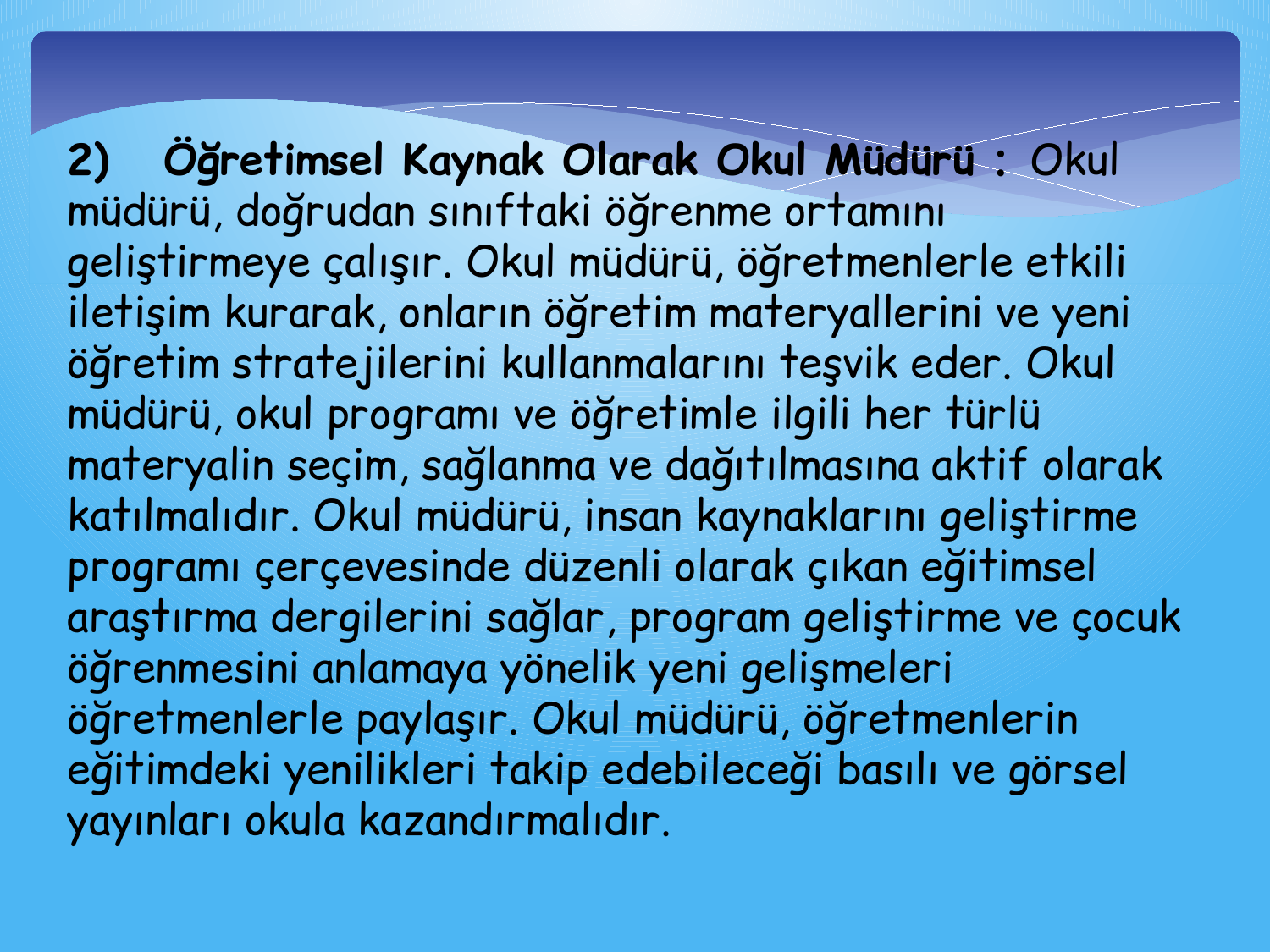

2)   Öğretimsel Kaynak Olarak Okul Müdürü : Okul müdürü, doğrudan sınıftaki öğrenme ortamını geliştirmeye çalışır. Okul müdürü, öğretmenlerle etkili iletişim kurarak, onların öğretim materyallerini ve yeni öğretim stratejilerini kullanmalarını teşvik eder. Okul müdürü, okul programı ve öğretimle ilgili her türlü materyalin seçim, sağlanma ve dağıtılmasına aktif olarak katılmalıdır. Okul müdürü, insan kaynaklarını geliştirme programı çerçevesinde düzenli olarak çıkan eğitimsel araştırma dergilerini sağlar, program geliştirme ve çocuk öğrenmesini anlamaya yönelik yeni gelişmeleri öğretmenlerle paylaşır. Okul müdürü, öğretmenlerin eğitimdeki yenilikleri takip edebileceği basılı ve görsel yayınları okula kazandırmalıdır.